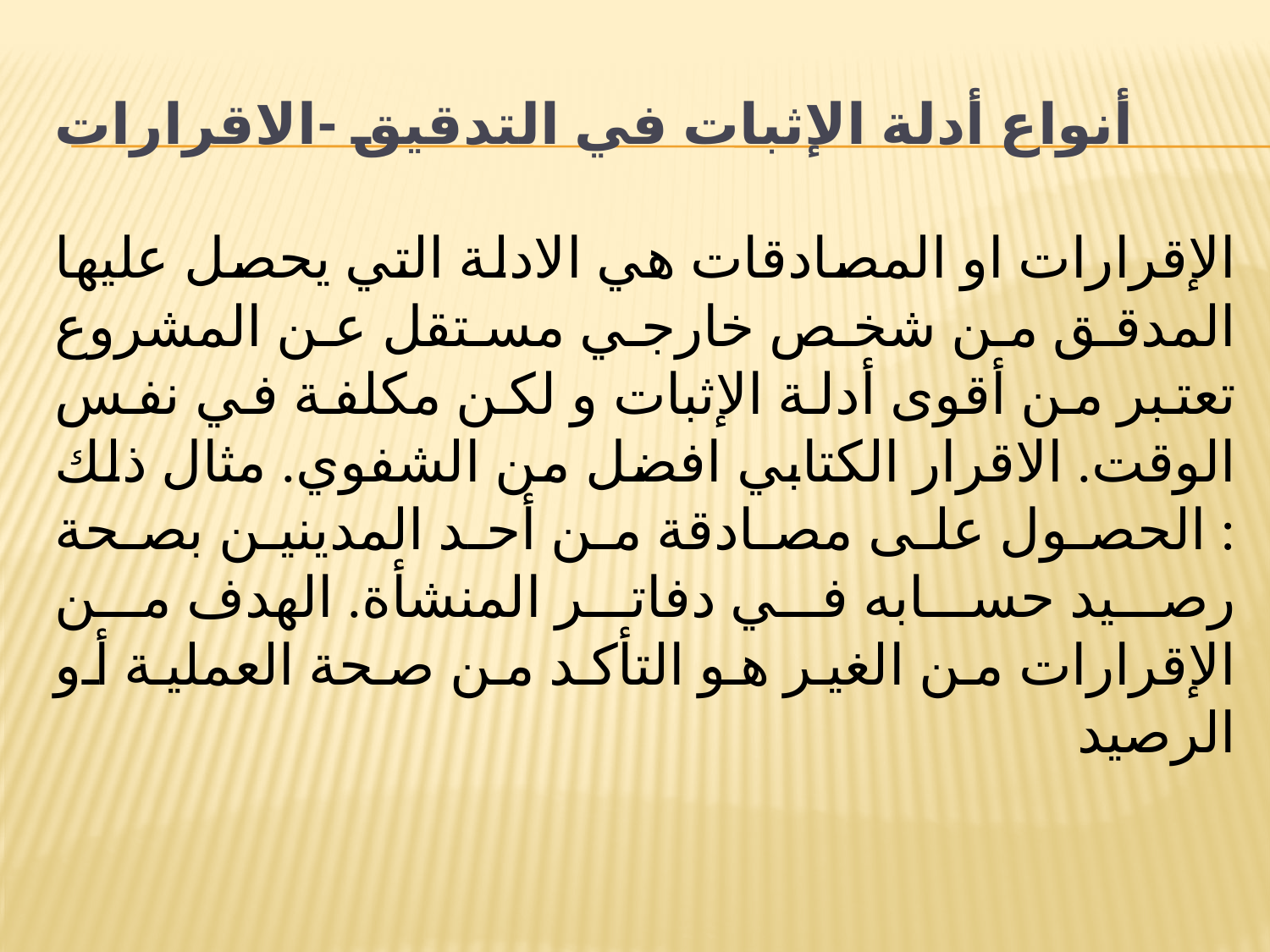

# أنواع أدلة الإثبات في التدقيق -الاقرارات
الإقرارات او المصادقات هي الادلة التي يحصل عليها المدقق من شخص خارجي مستقل عن المشروع تعتبر من أقوى أدلة الإثبات و لكن مكلفة في نفس الوقت. الاقرار الكتابي افضل من الشفوي. مثال ذلك : الحصول على مصادقة من أحد المدينين بصحة رصيد حسابه في دفاتر المنشأة. الهدف من الإقرارات من الغير هو التأكد من صحة العملية أو الرصيد